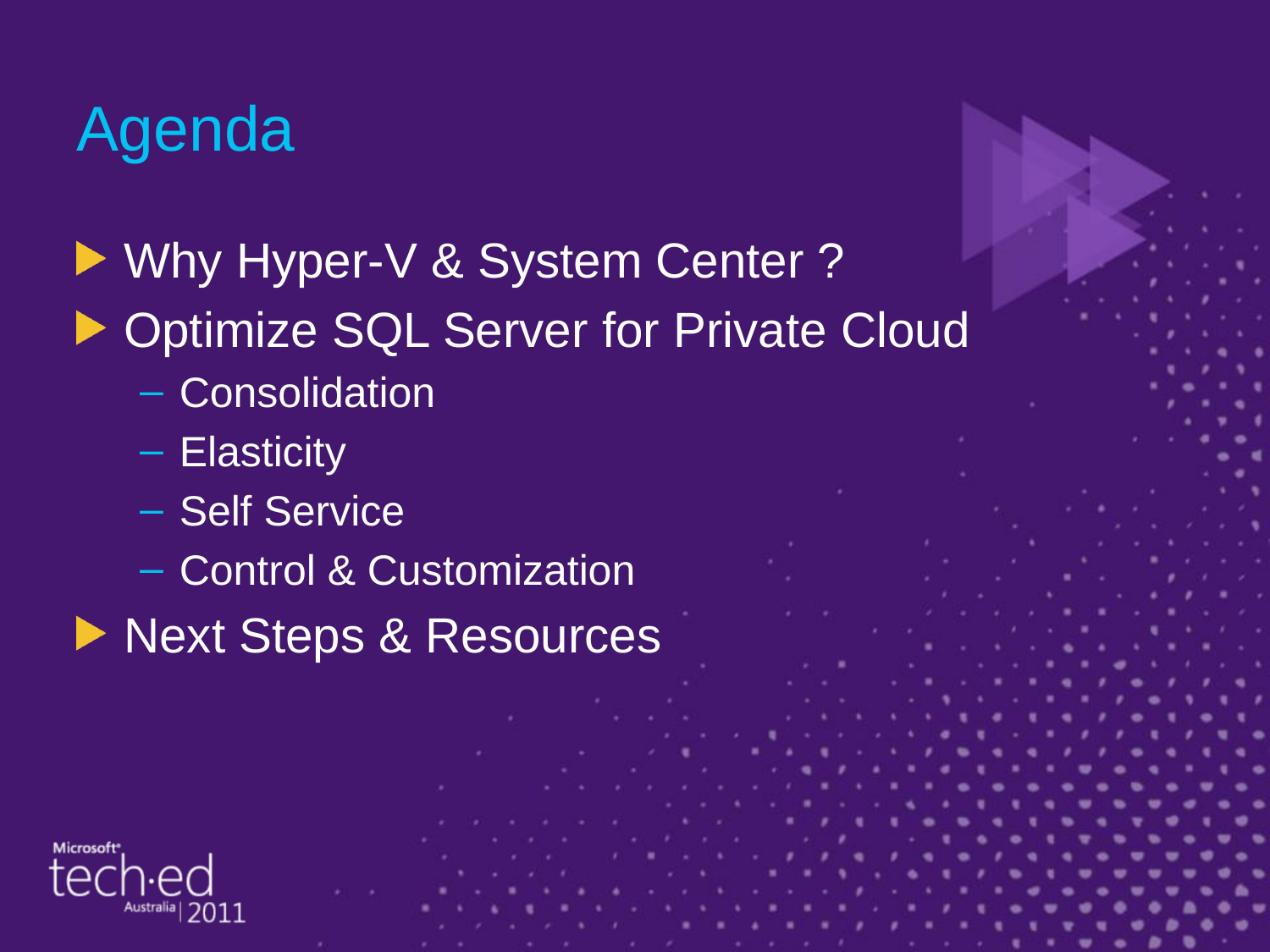

# Agenda
Why Hyper-V & System Center ?
Optimize SQL Server for Private Cloud
Consolidation
Elasticity
Self Service
Control & Customization
Next Steps & Resources